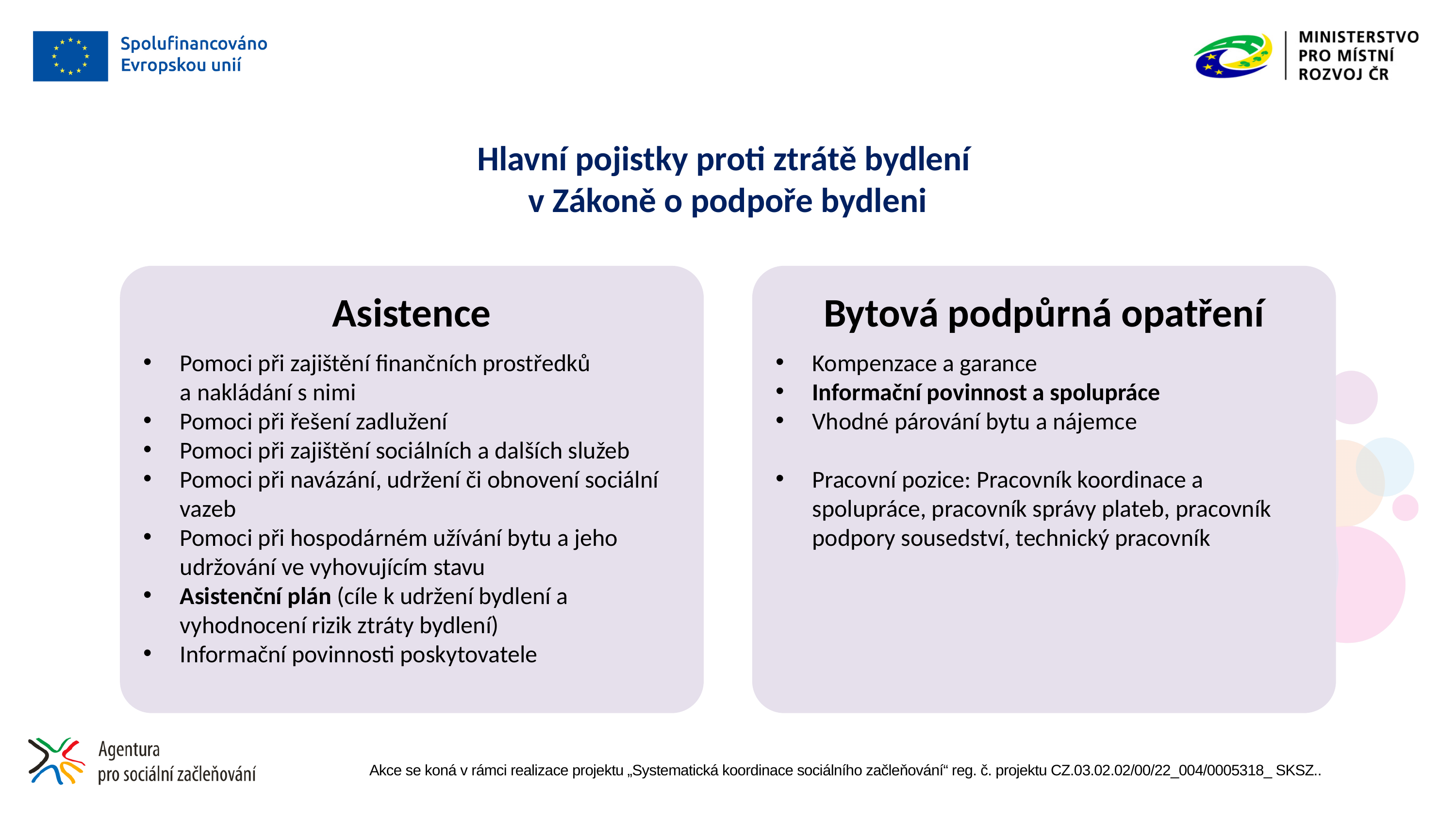

# Hlavní pojistky proti ztrátě bydlení v Zákoně o podpoře bydleni
Asistence
Pomoci při zajištění finančních prostředků
a nakládání s nimi
Pomoci při řešení zadlužení
Pomoci při zajištění sociálních a dalších služeb
Pomoci při navázání, udržení či obnovení sociální vazeb
Pomoci při hospodárném užívání bytu a jeho udržování ve vyhovujícím stavu
Asistenční plán (cíle k udržení bydlení a vyhodnocení rizik ztráty bydlení)
Informační povinnosti poskytovatele

Bytová podpůrná opatření
Kompenzace a garance
Informační povinnost a spolupráce
Vhodné párování bytu a nájemce

Pracovní pozice: Pracovník koordinace a spolupráce, pracovník správy plateb, pracovník podpory sousedství, technický pracovník